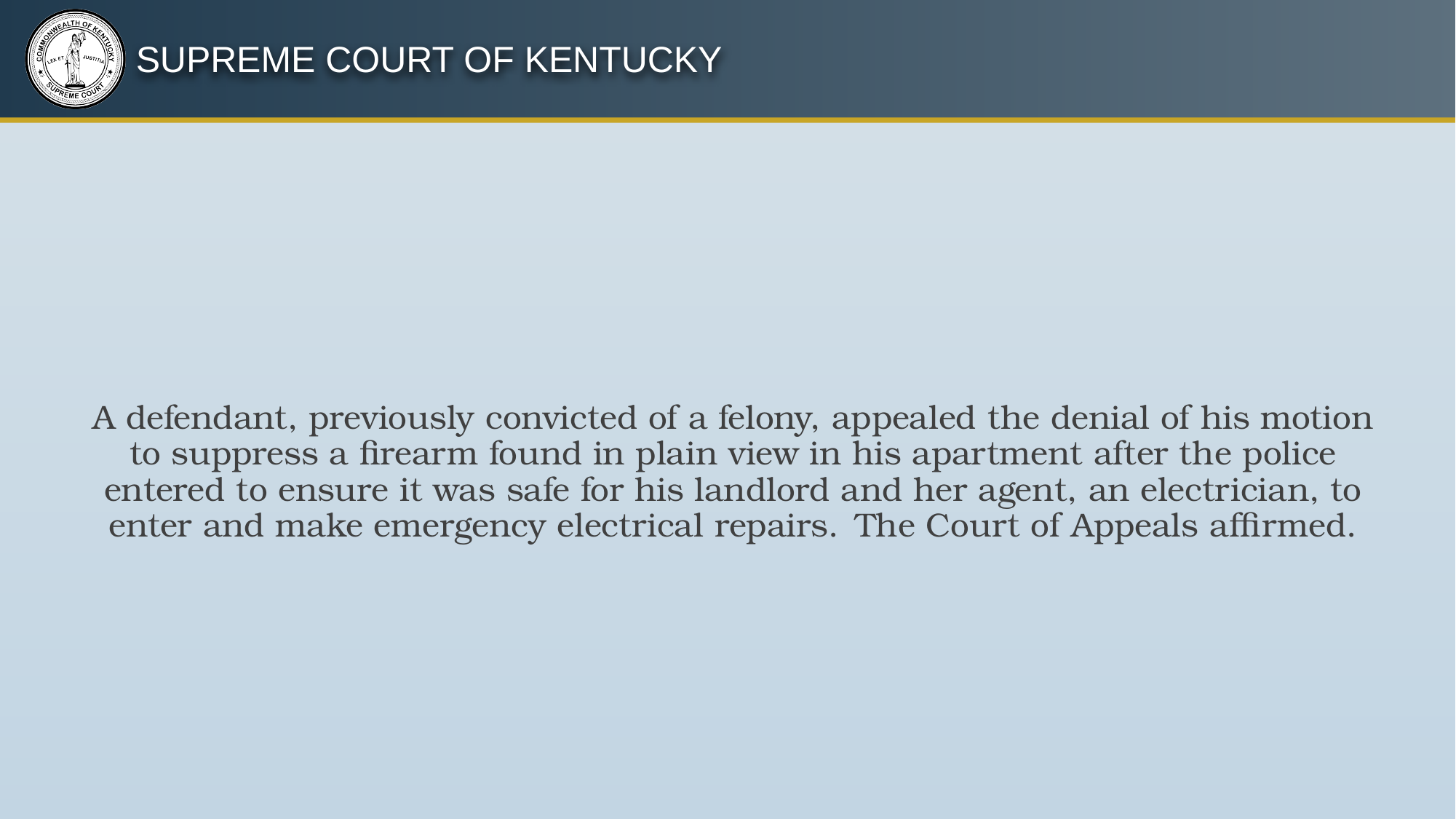

A defendant, previously convicted of a felony, appealed the denial of his motion to suppress a firearm found in plain view in his apartment after the police entered to ensure it was safe for his landlord and her agent, an electrician, to enter and make emergency electrical repairs. The Court of Appeals affirmed.